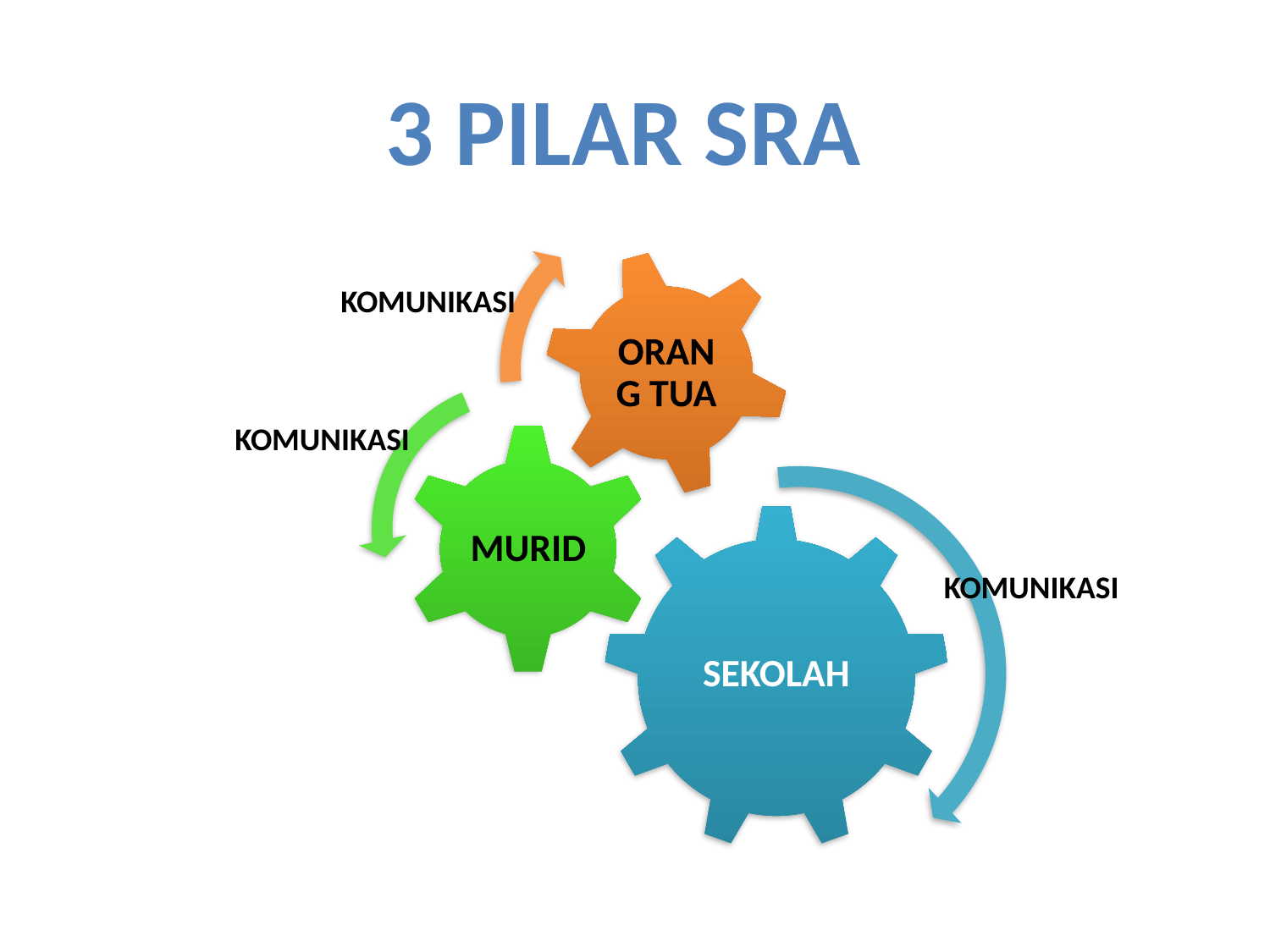

3 PILAR SRA
SEKOLAH
MURID
ORANG TUA
KOMUNIKASI
KOMUNIKASI
KOMUNIKASI